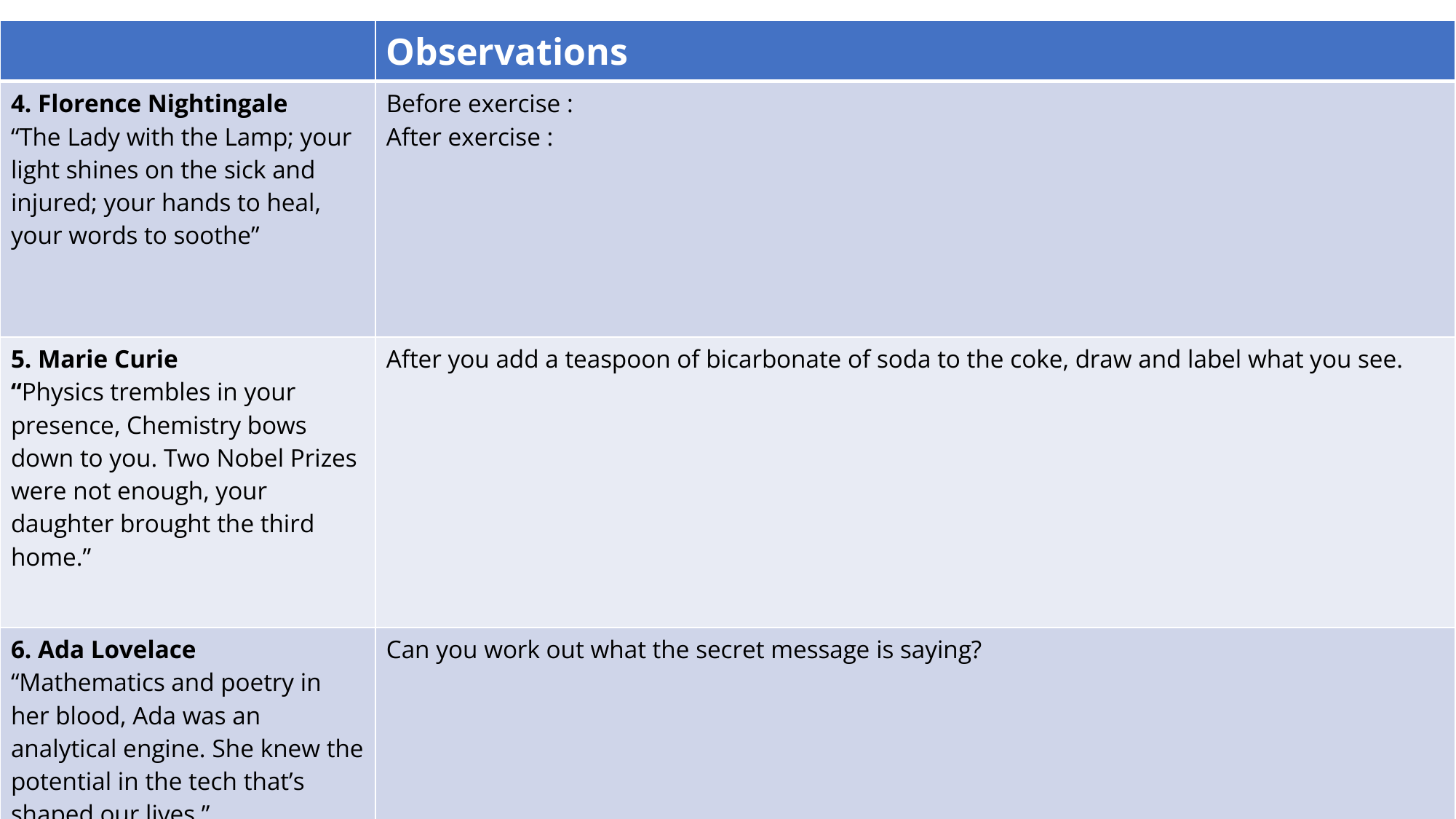

|  | Observations |
| --- | --- |
| 4. Florence Nightingale “The Lady with the Lamp; your light shines on the sick and injured; your hands to heal, your words to soothe” | Before exercise : After exercise : |
| 5. Marie Curie “Physics trembles in your presence, Chemistry bows down to you. Two Nobel Prizes were not enough, your daughter brought the third home.” | After you add a teaspoon of bicarbonate of soda to the coke, draw and label what you see. |
| 6. Ada Lovelace “Mathematics and poetry in her blood, Ada was an analytical engine. She knew the potential in the tech that’s shaped our lives.” | Can you work out what the secret message is saying? |